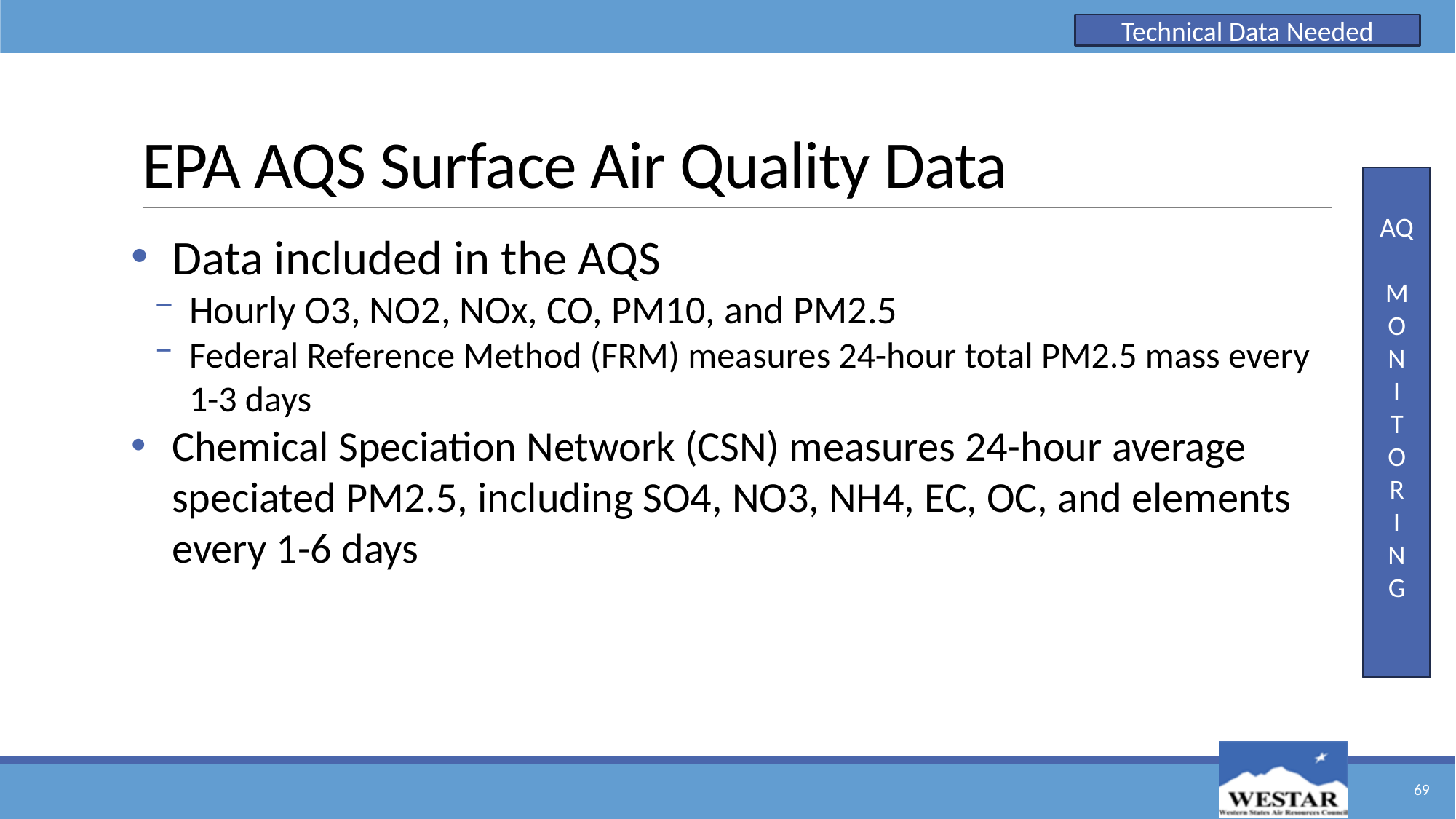

Technical Data Needed
# EPA AQS Surface Air Quality Data
AQ

M
O
N
I
T
O
R
I
N
G

Data included in the AQS
Hourly O3, NO2, NOx, CO, PM10, and PM2.5
Federal Reference Method (FRM) measures 24-hour total PM2.5 mass every 1-3 days
Chemical Speciation Network (CSN) measures 24-hour average speciated PM2.5, including SO4, NO3, NH4, EC, OC, and elements every 1-6 days

69